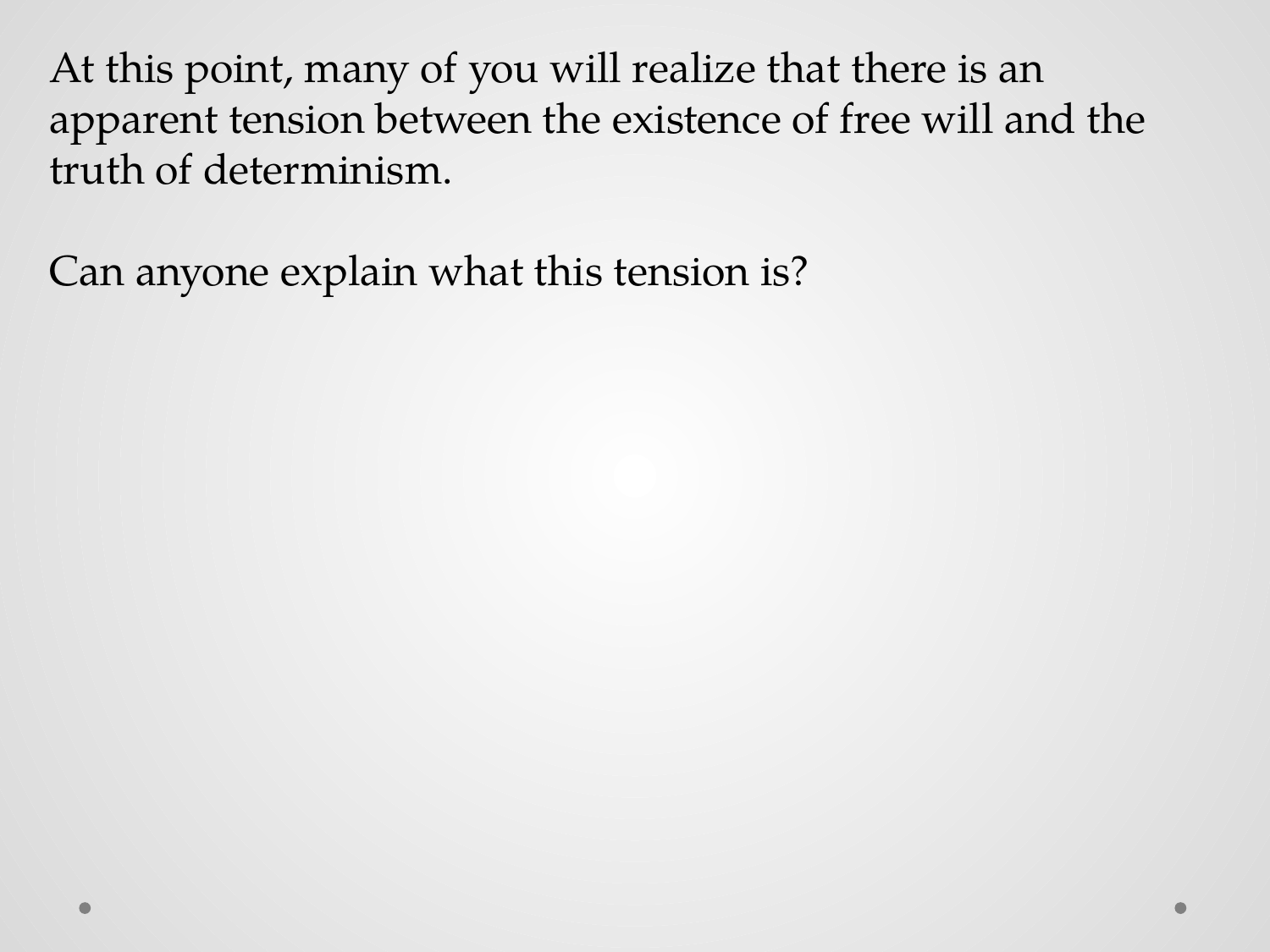

At this point, many of you will realize that there is an apparent tension between the existence of free will and the truth of determinism.

Can anyone explain what this tension is?